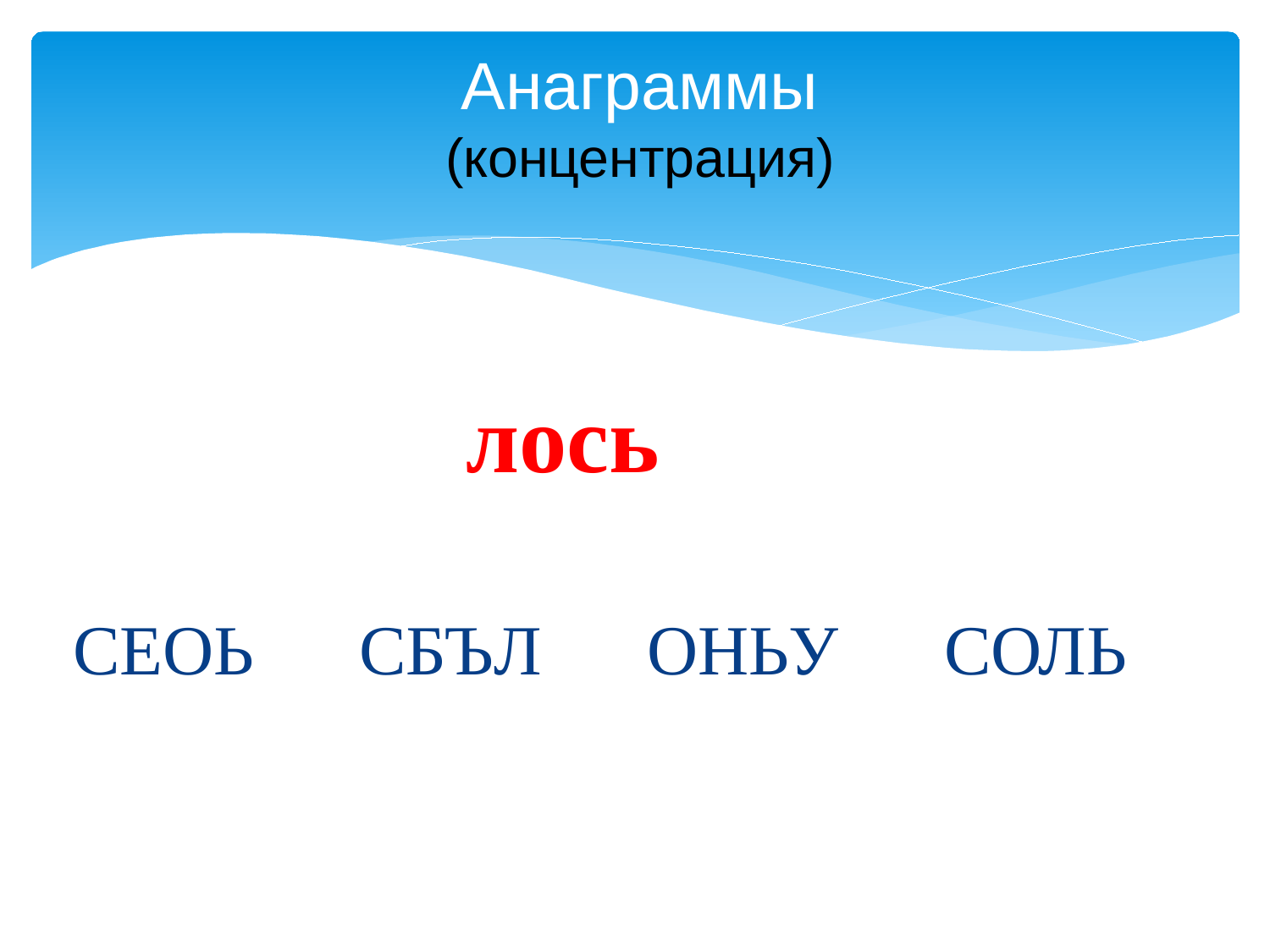

# Анаграммы (концентрация)
                      лось

  СЕОЬ      СБЪЛ      ОНЬУ      СОЛЬ